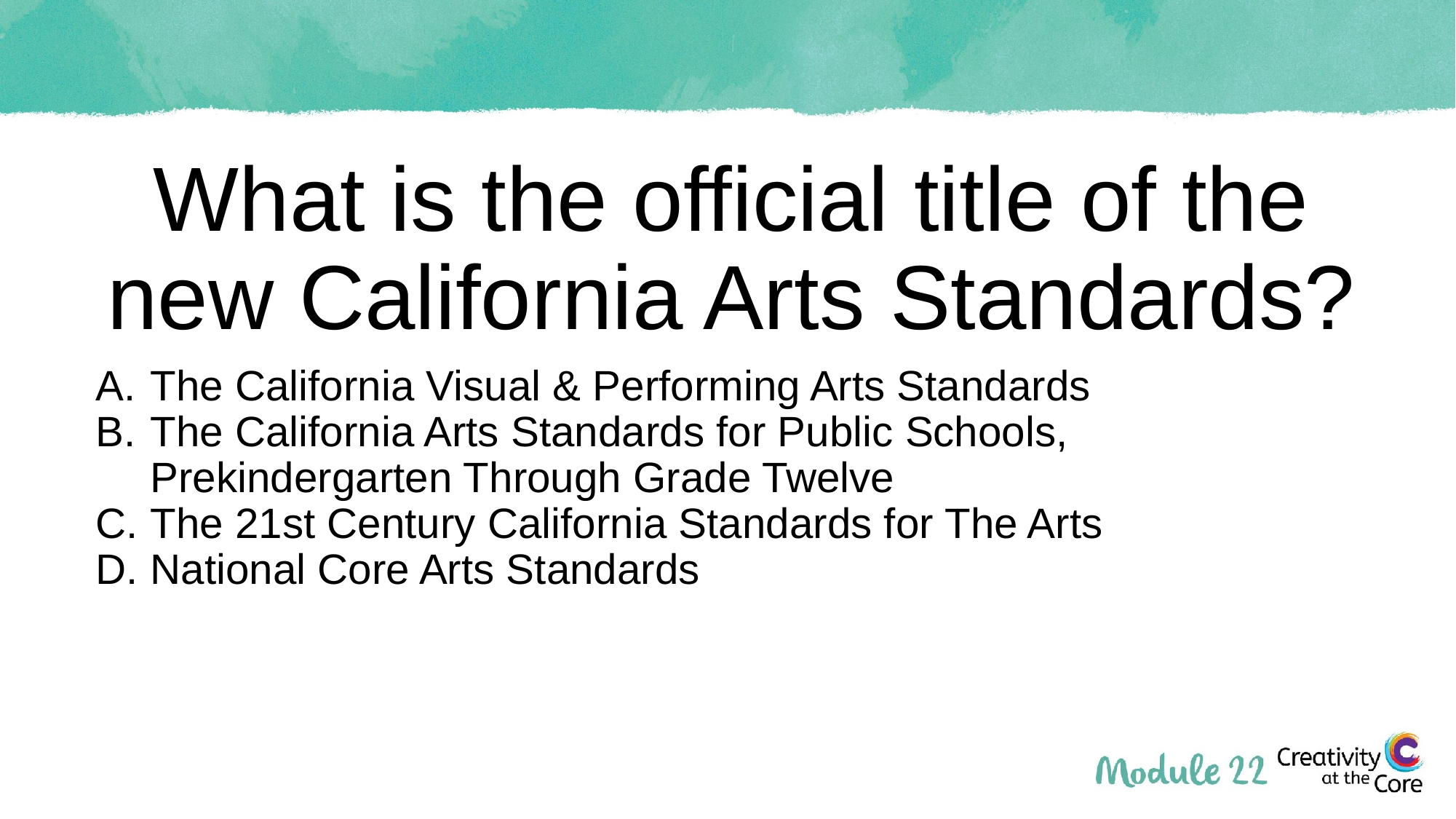

# What is the official title of the new California Arts Standards?
The California Visual & Performing Arts Standards
The California Arts Standards for Public Schools, Prekindergarten Through Grade Twelve
The 21st Century California Standards for The Arts
National Core Arts Standards